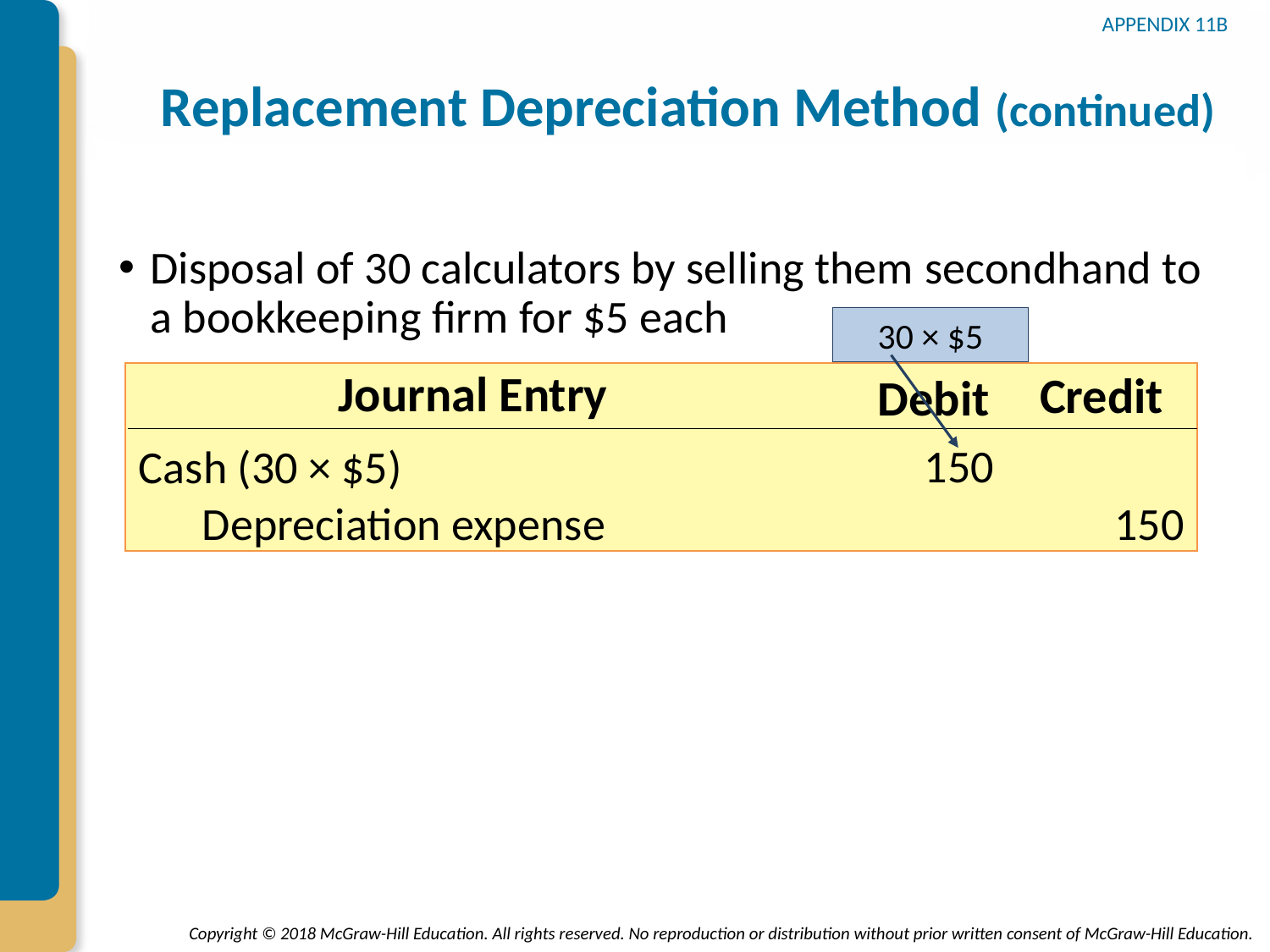

# Replacement Depreciation Method (continued)
APPENDIX 11B

Disposal of 30 calculators by selling them secondhand to a bookkeeping firm for $5 each

30 × $5
Journal Entry
Credit
Debit

150
Cash (30 × $5)
150
Depreciation expense